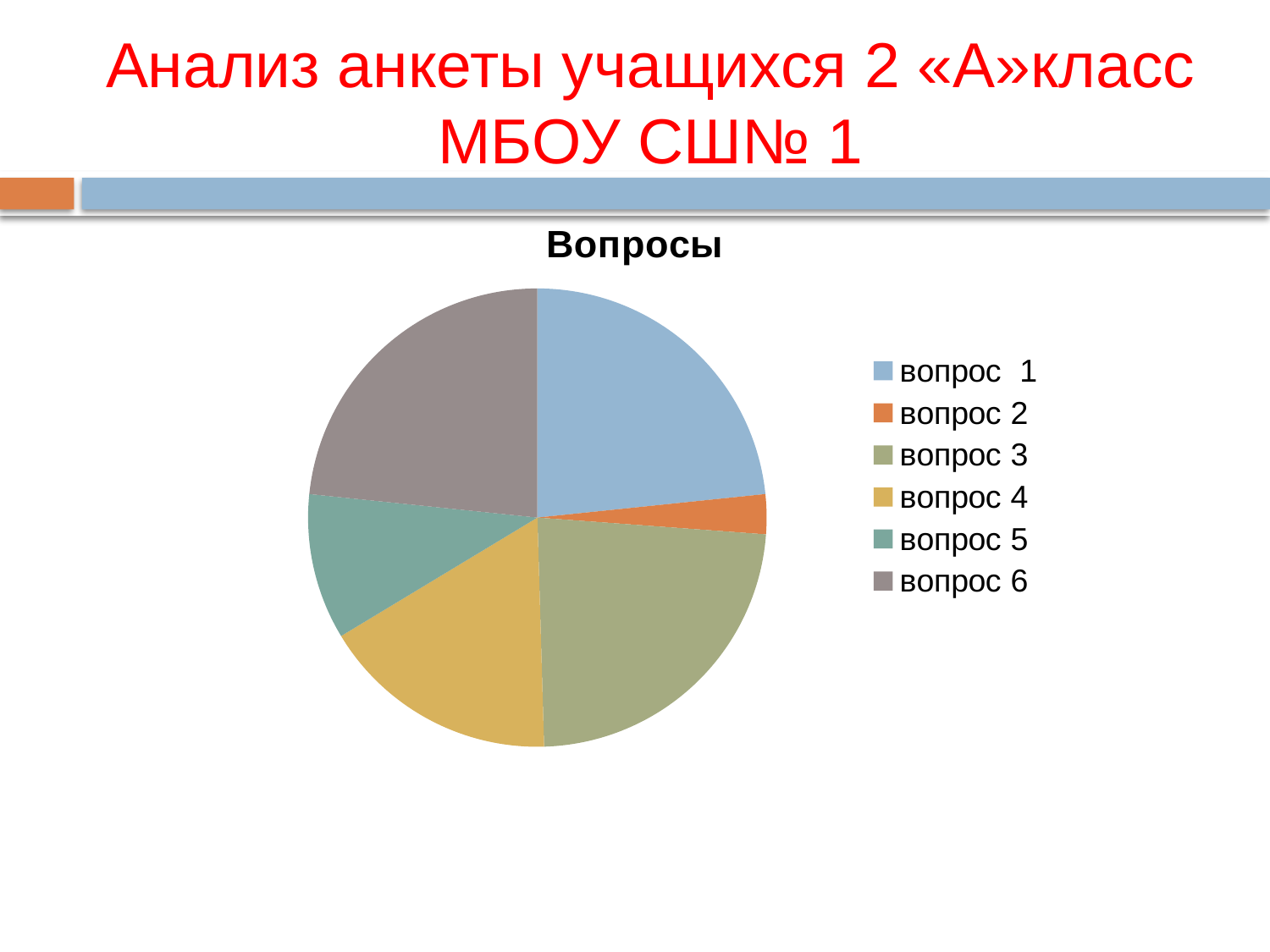

# Анализ анкеты учащихся 2 «А»класс МБОУ СШ№ 1

### Chart:

| Category | Вопросы |
|---|---|
| вопрос  1 | 25.0 |
| вопрос 2 | 3.0 |
| вопрос 3 | 25.0 |
| вопрос 4 | 18.0 |
| вопрос 5 | 11.0 |
| вопрос 6 | 25.0 |